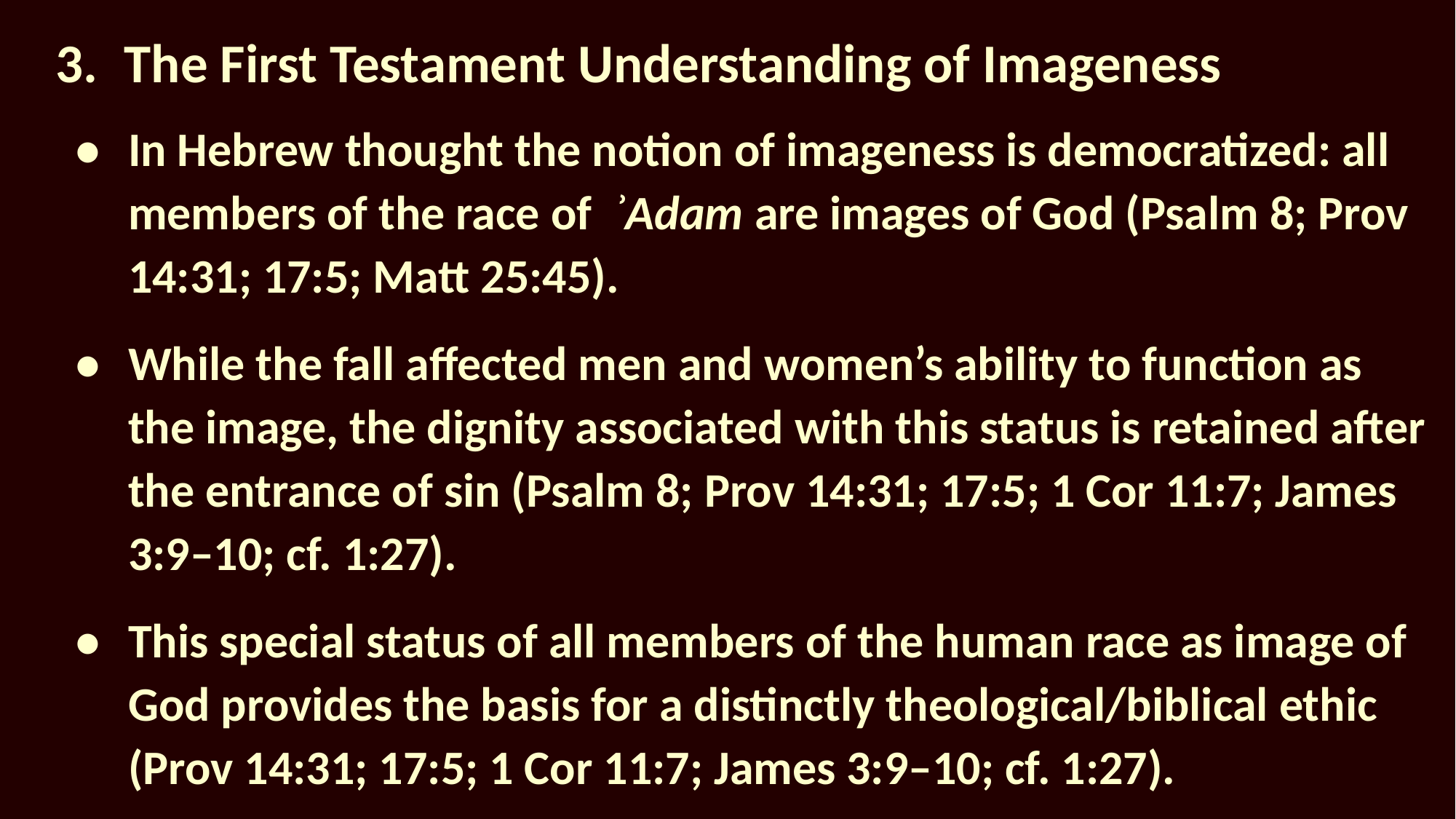

# 3.	The First Testament Understanding of Imageness
•	In Hebrew thought the notion of imageness is democratized: all members of the race of  ʾAdam are images of God (Psalm 8; Prov 14:31; 17:5; Matt 25:45).
•	While the fall affected men and women’s ability to function as the image, the dignity associated with this status is retained after the entrance of sin (Psalm 8; Prov 14:31; 17:5; 1 Cor 11:7; James 3:9–10; cf. 1:27).
•	This special status of all members of the human race as image of God provides the basis for a distinctly theological/biblical ethic (Prov 14:31; 17:5; 1 Cor 11:7; James 3:9–10; cf. 1:27).